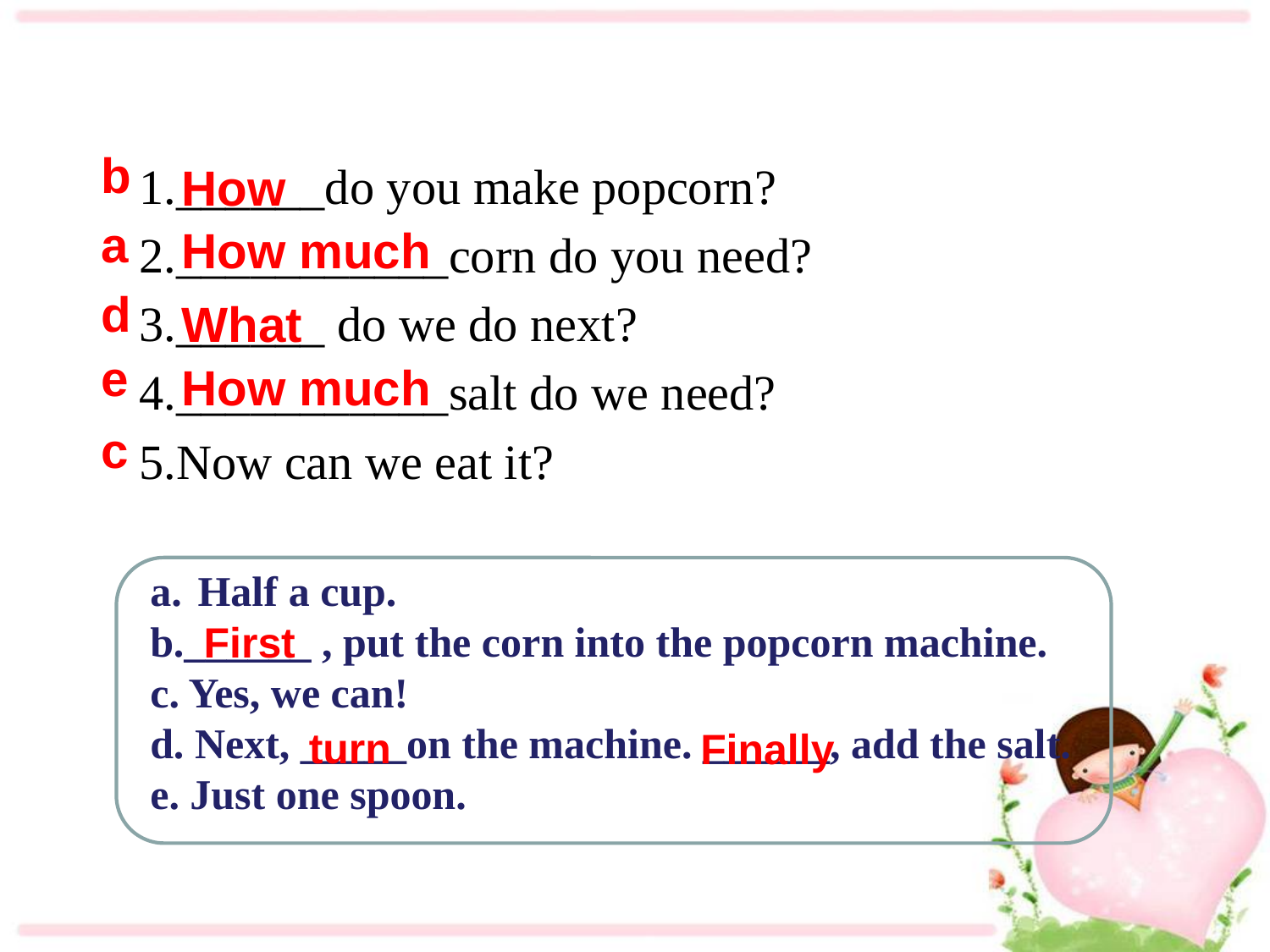

b
1.______do you make popcorn?
2.___________corn do you need?
3.______ do we do next?
4.___________salt do we need?
5.Now can we eat it?
How
a
How much
d
What
e
How much
c

Half a cup.
b.______ , put the corn into the popcorn machine.
c. Yes, we can!
d. Next, _____on the machine. ______, add the salt.
e. Just one spoon.

First
turn
Finally